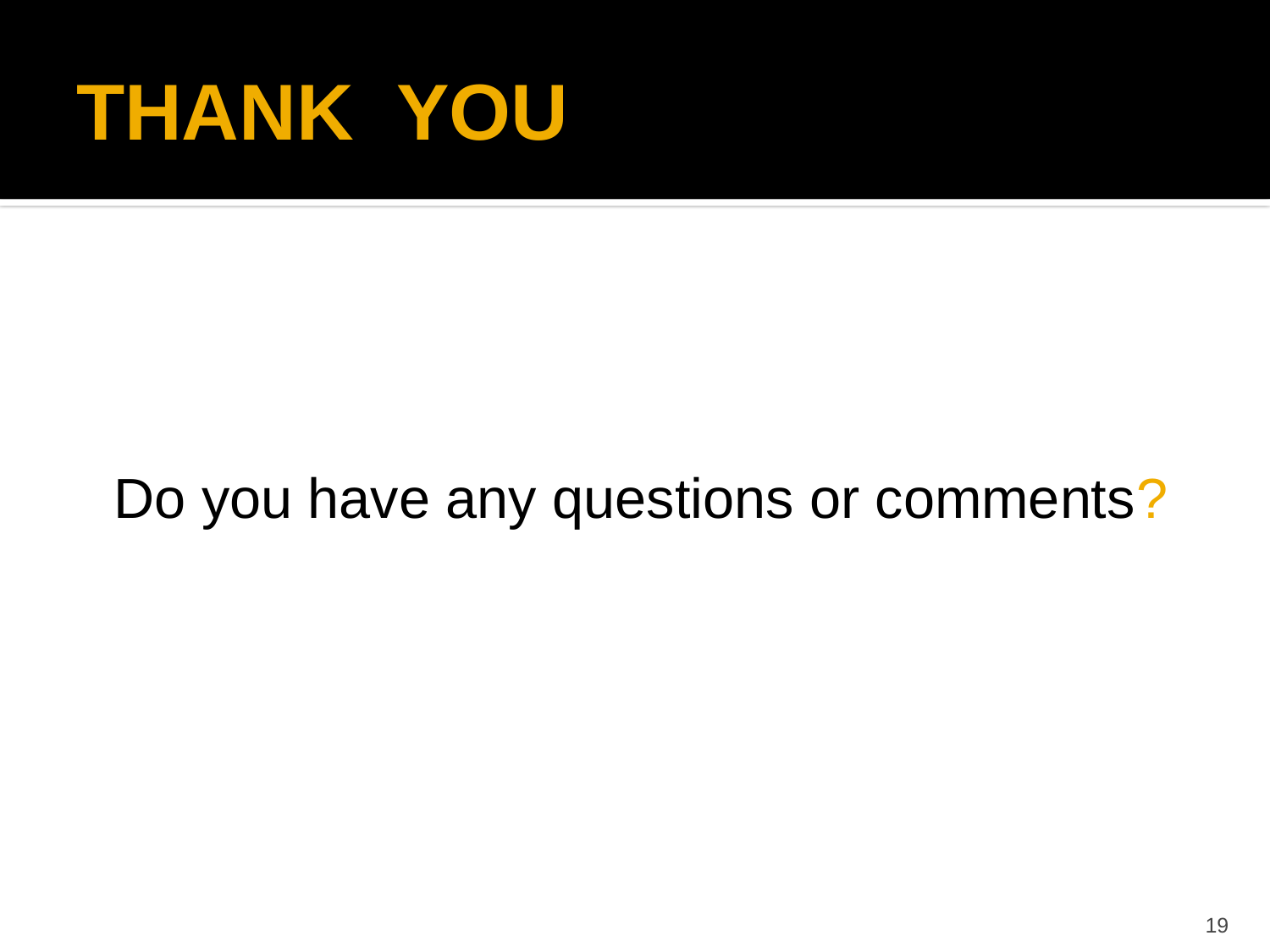

# THANK  YOU

Do you have any questions or comments?

19